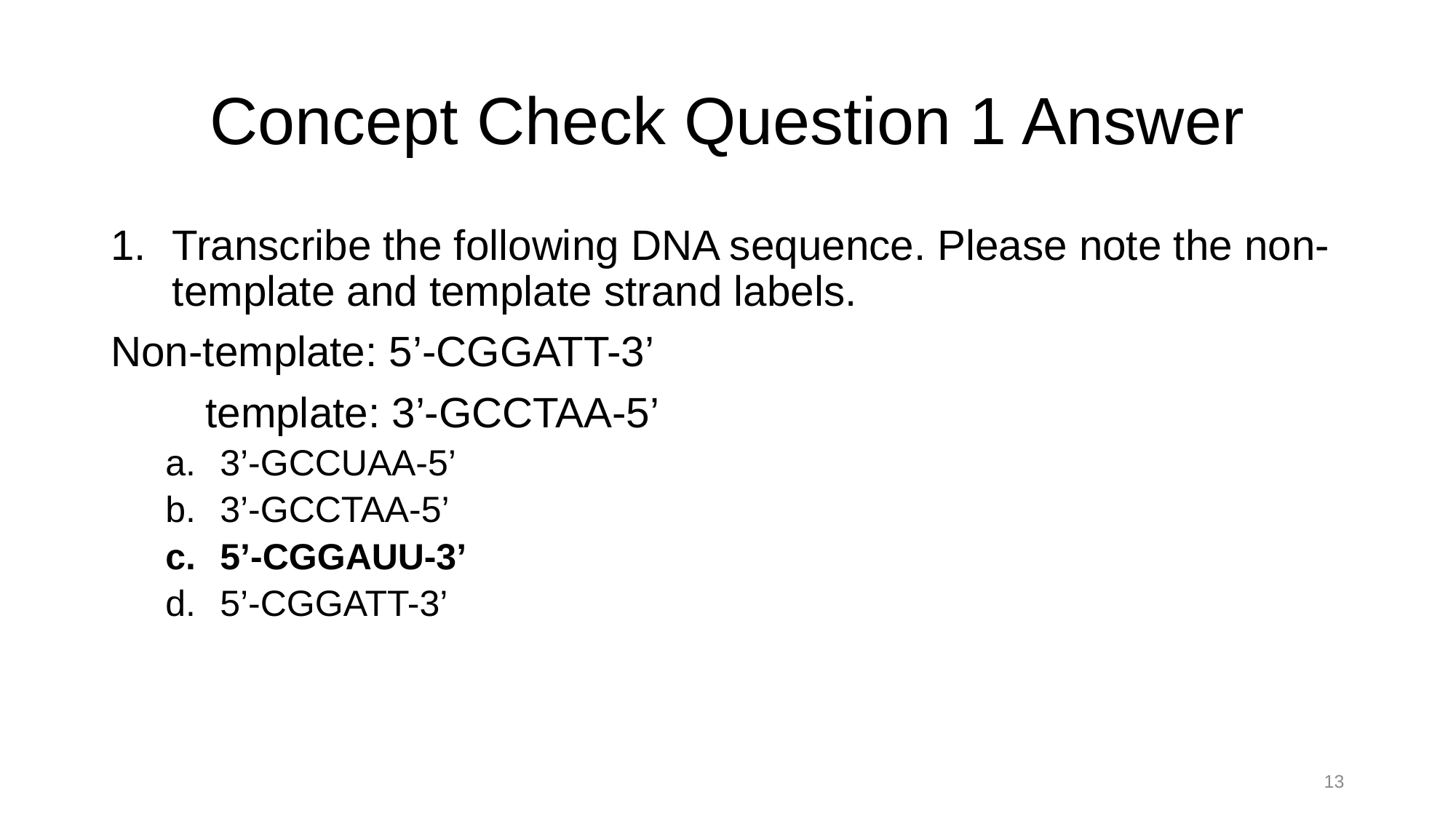

# Concept Check Question 1 Answer
Transcribe the following DNA sequence. Please note the non-template and template strand labels.
Non-template: 5’-CGGATT-3’
        template: 3’-GCCTAA-5’
3’-GCCUAA-5’
3’-GCCTAA-5’
5’-CGGAUU-3’
5’-CGGATT-3’

13